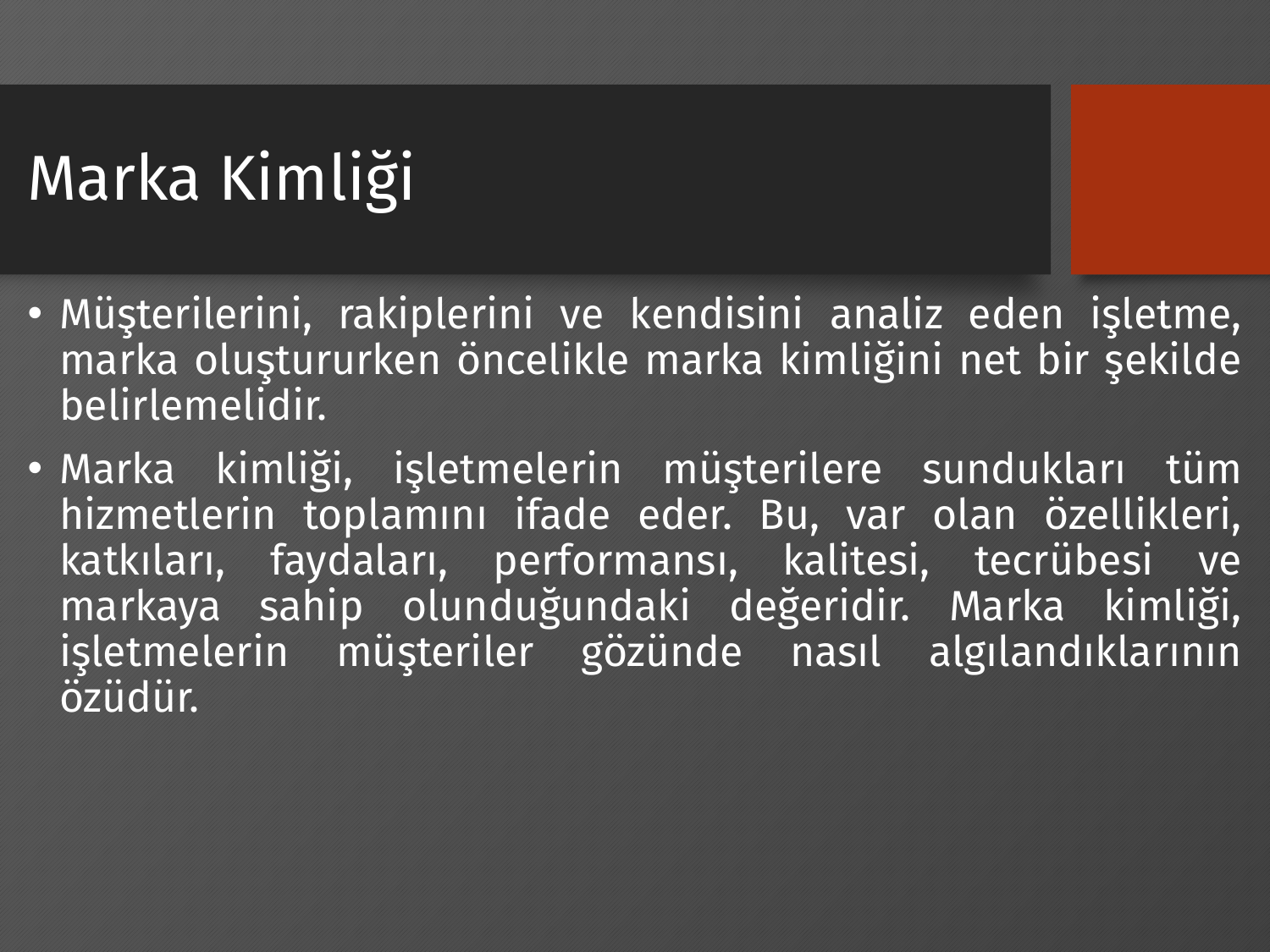

# Marka Kimliği
Müşterilerini, rakiplerini ve kendisini analiz eden işletme, marka oluştururken öncelikle marka kimliğini net bir şekilde belirlemelidir.
Marka kimliği, işletmelerin müşterilere sundukları tüm hizmetlerin toplamını ifade eder. Bu, var olan özellikleri, katkıları, faydaları, performansı, kalitesi, tecrübesi ve markaya sahip olunduğundaki değeridir. Marka kimliği, işletmelerin müşteriler gözünde nasıl algılandıklarının özüdür.